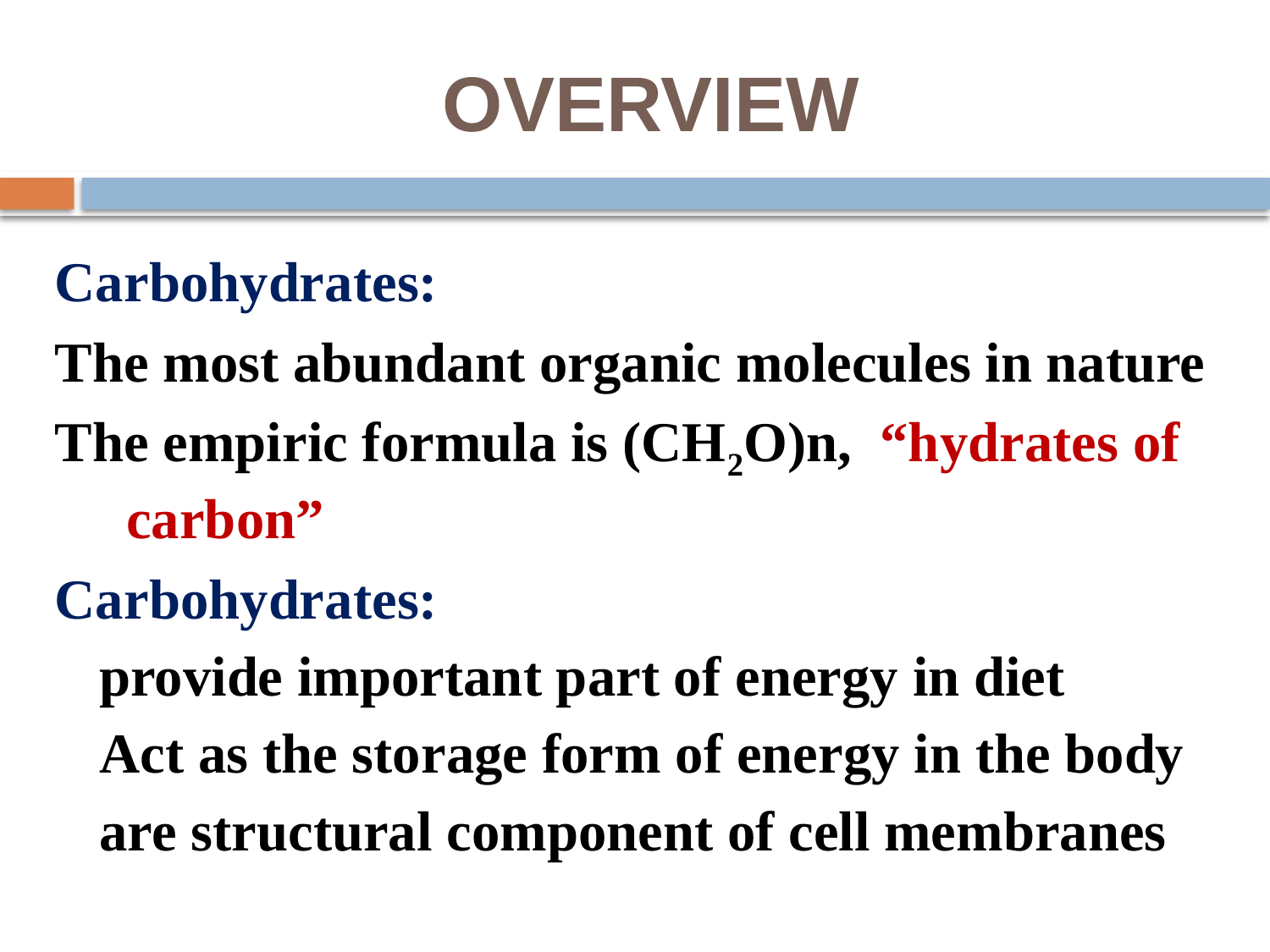

# OVERVIEW
Carbohydrates:
The most abundant organic molecules in nature
The empiric formula is (CH2O)n,  “hydrates of carbon”
Carbohydrates:
provide important part of energy in diet
Act as the storage form of energy in the body
are structural component of cell membranes